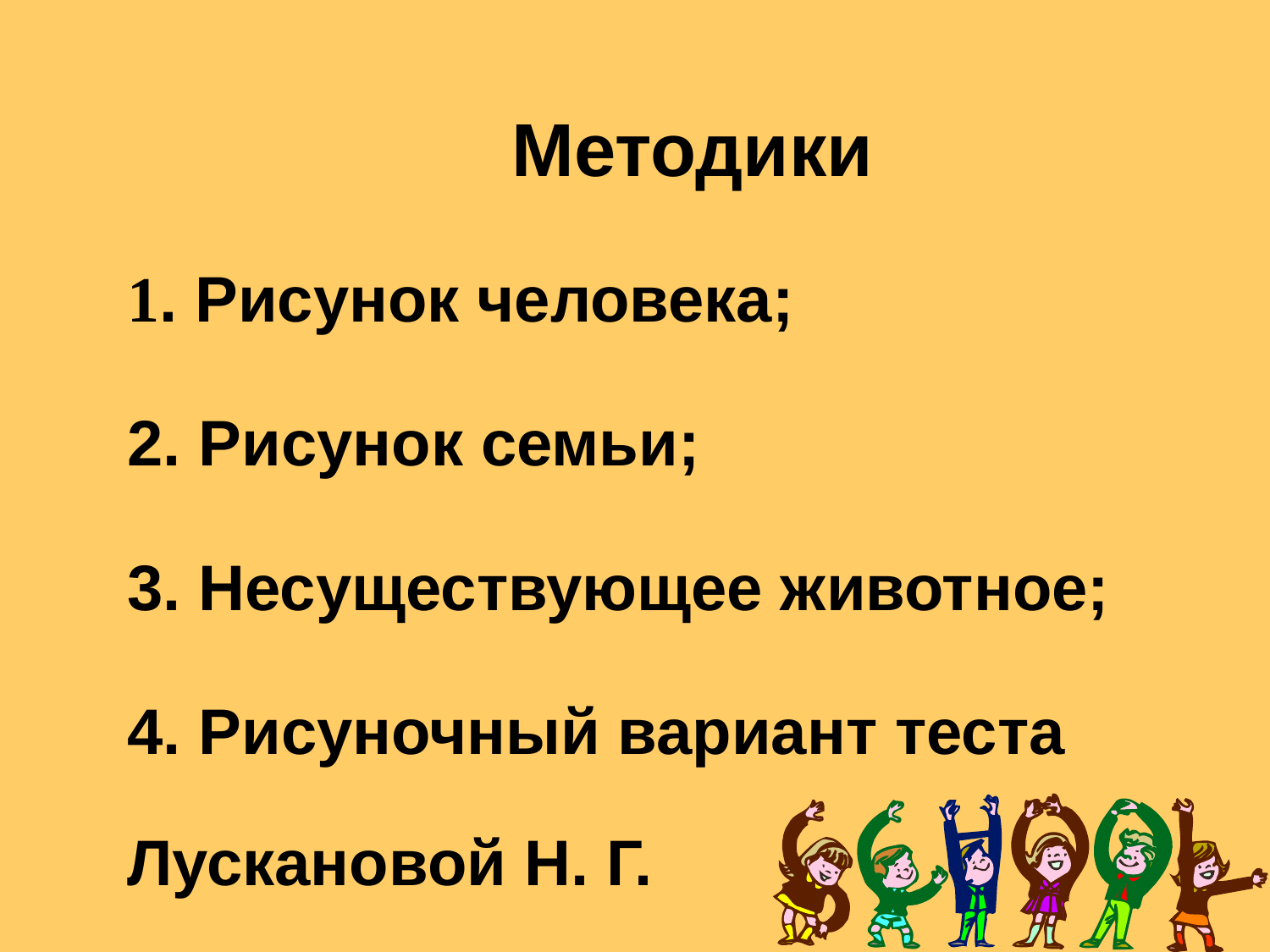

Методики
1. Рисунок человека;
2. Рисунок семьи;
3. Несуществующее животное;
4. Рисуночный вариант теста Лускановой Н. Г.